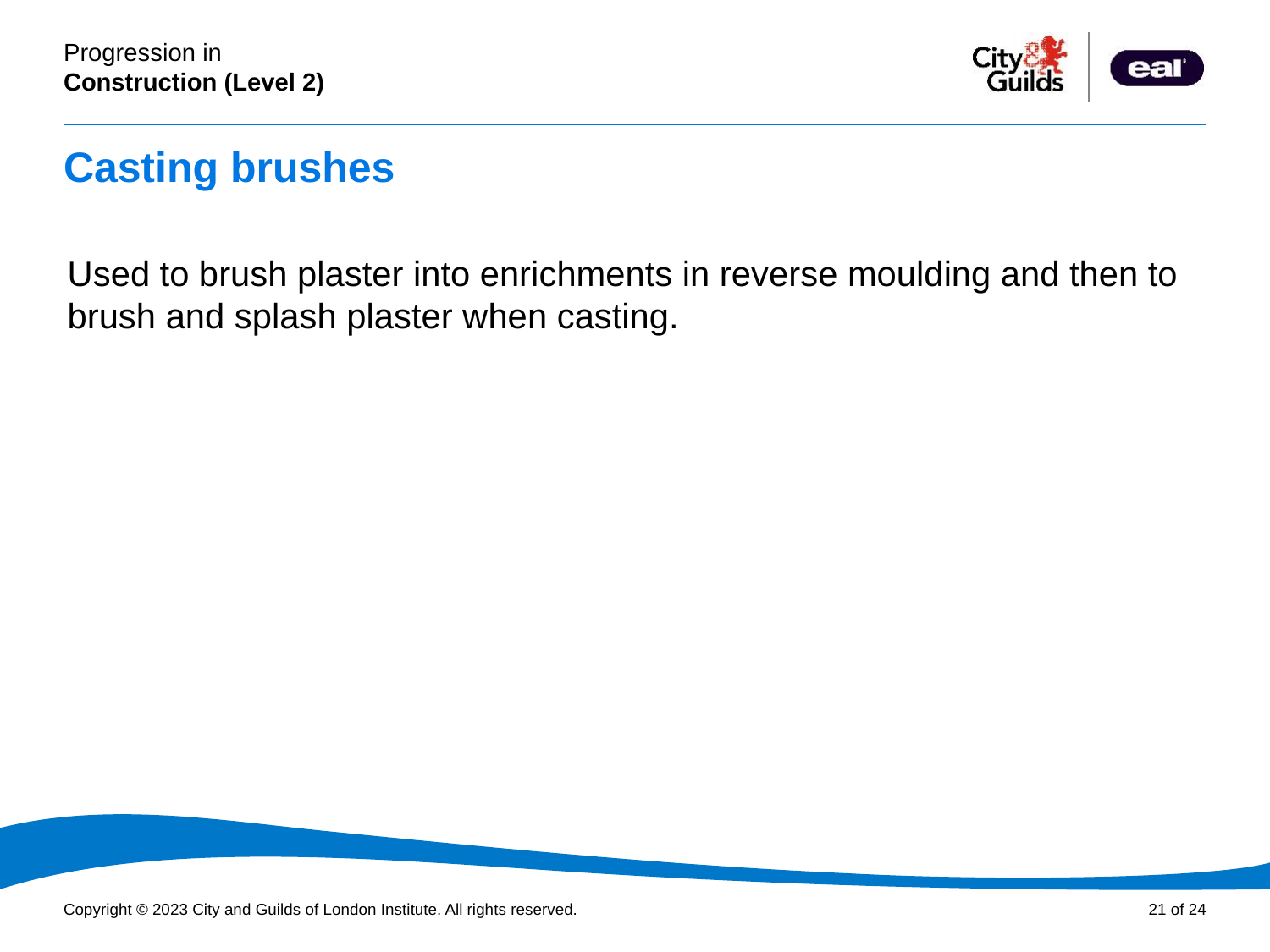

# Casting brushes
Used to brush plaster into enrichments in reverse moulding and then to brush and splash plaster when casting.